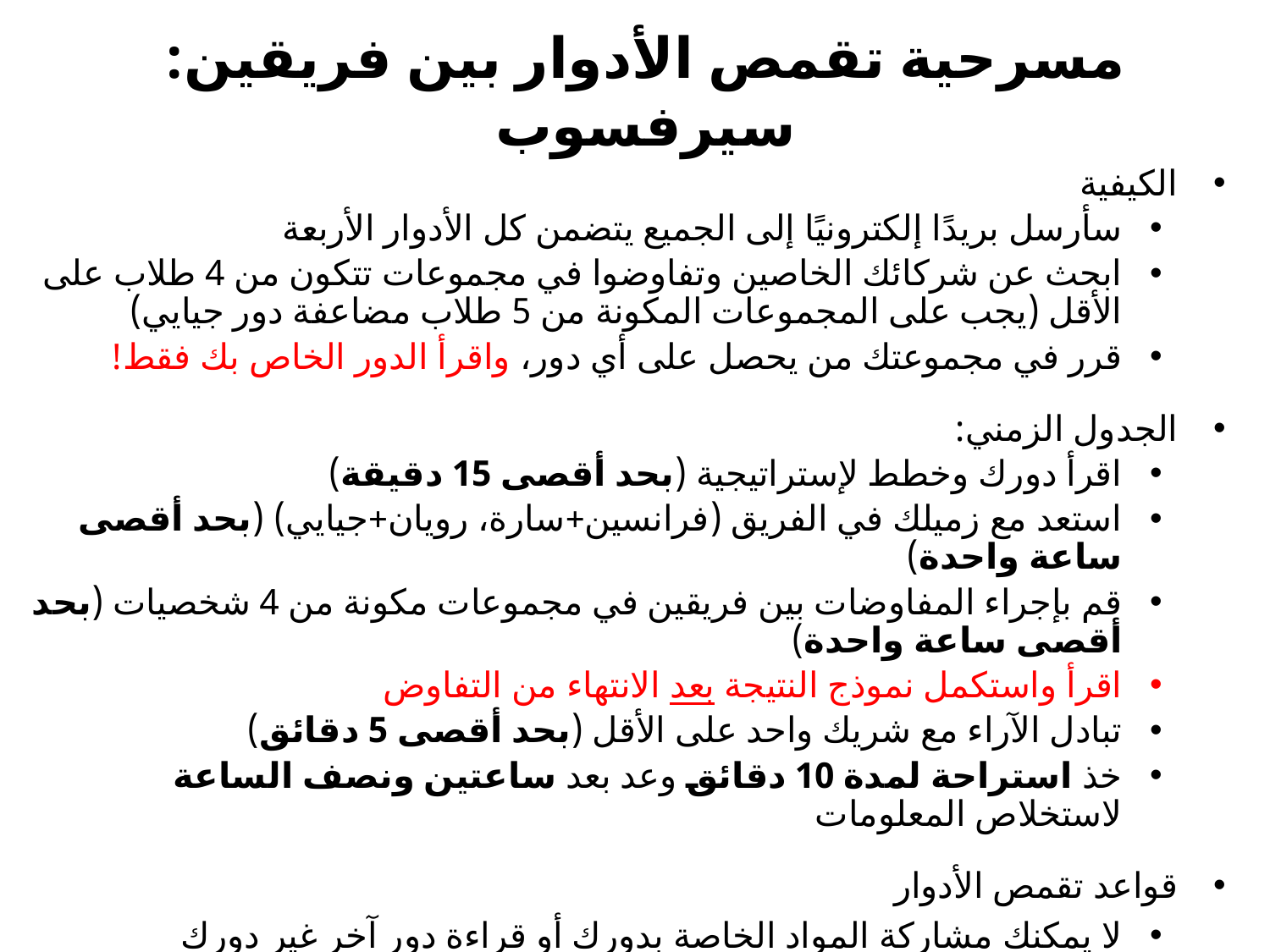

مسرحية تقمص الأدوار بين فريقين: سيرفسوب
الكيفية
سأرسل بريدًا إلكترونيًا إلى الجميع يتضمن كل الأدوار الأربعة
ابحث عن شركائك الخاصين وتفاوضوا في مجموعات تتكون من 4 طلاب على الأقل (يجب على المجموعات المكونة من 5 طلاب مضاعفة دور جيايي)
قرر في مجموعتك من يحصل على أي دور، واقرأ الدور الخاص بك فقط!

الجدول الزمني:
اقرأ دورك وخطط لإستراتيجية (بحد أقصى 15 دقيقة)
استعد مع زميلك في الفريق (فرانسين+سارة، رويان+جيايي) (بحد أقصى ساعة واحدة)
قم بإجراء المفاوضات بين فريقين في مجموعات مكونة من 4 شخصيات (بحد أقصى ساعة واحدة)
اقرأ واستكمل نموذج النتيجة بعد الانتهاء من التفاوض
تبادل الآراء مع شريك واحد على الأقل (بحد أقصى 5 دقائق)
خذ استراحة لمدة 10 دقائق وعد بعد ساعتين ونصف الساعة لاستخلاص المعلومات

قواعد تقمص الأدوار
لا يمكنك مشاركة المواد الخاصة بدورك أو قراءة دور آخر غير دورك
لا يمكنك اختلاق أكاذيب فظيعة (ميزانيات وهمية، أو قوانين مزيفة)